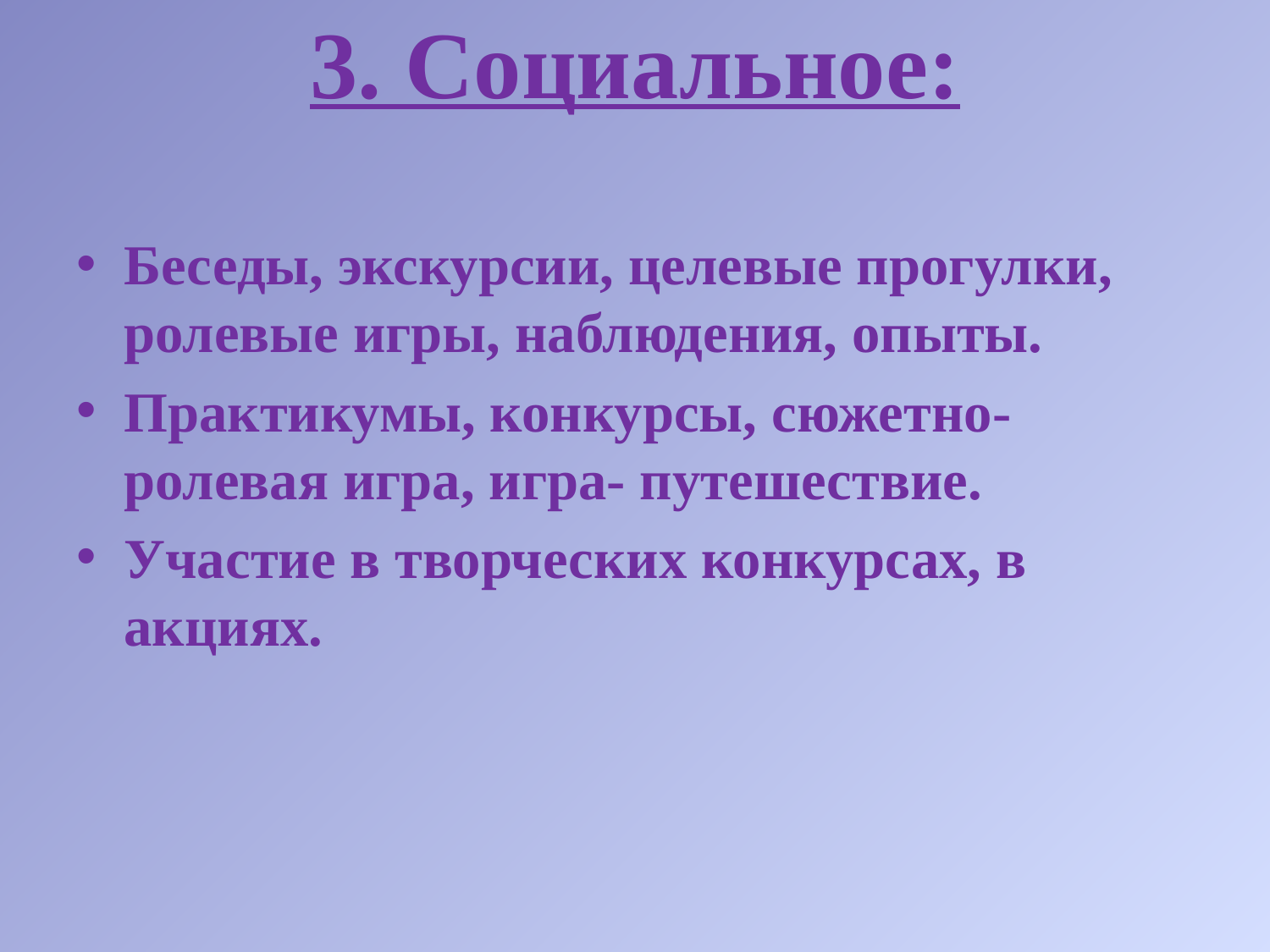

# 3. Социальное:
Беседы, экскурсии, целевые прогулки, ролевые игры, наблюдения, опыты.
Практикумы, конкурсы, сюжетно- ролевая игра, игра- путешествие.
Участие в творческих конкурсах, в акциях.